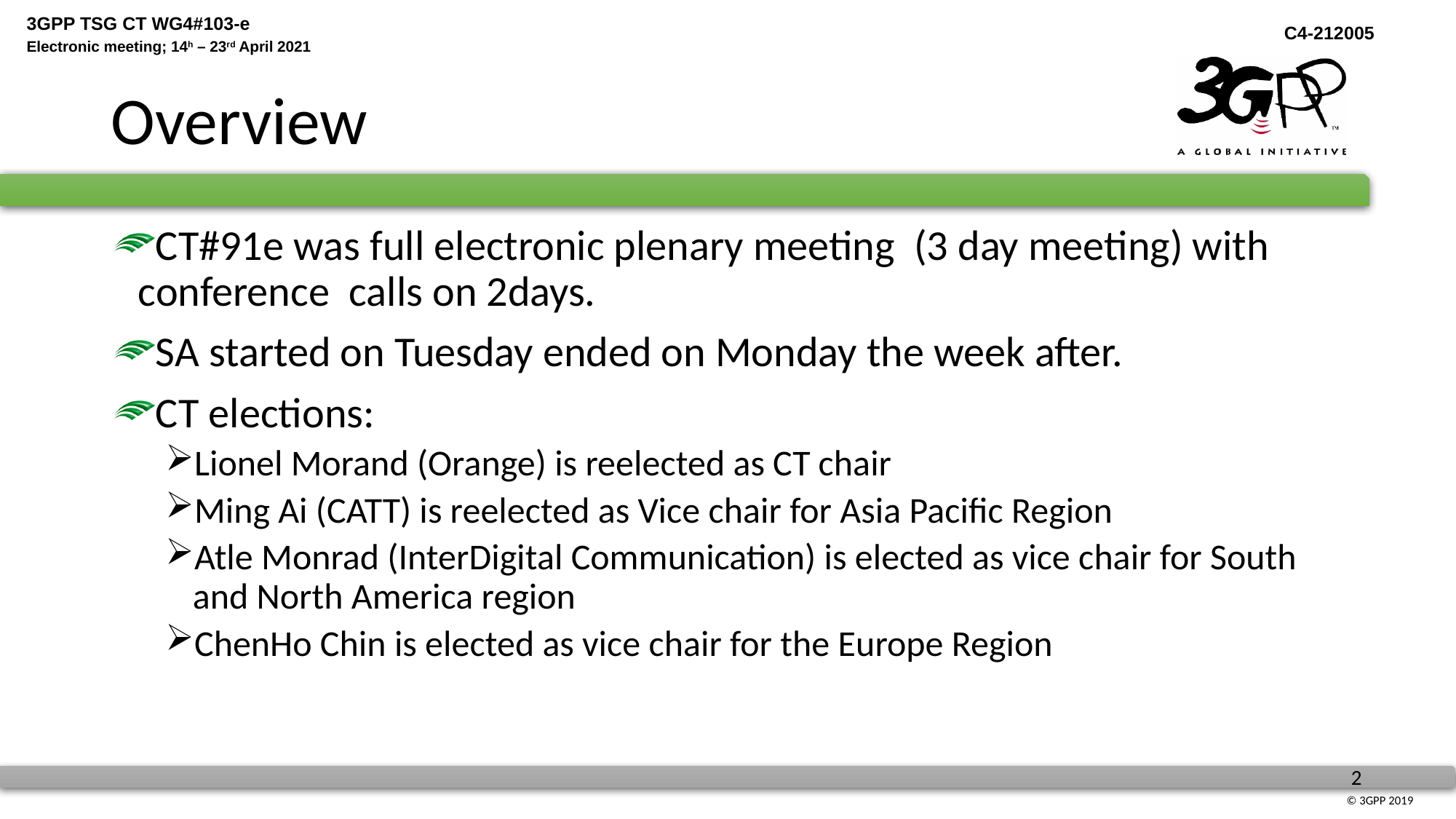

# Overview
CT#91e was full electronic plenary meeting  (3 day meeting) with conference  calls on 2days.
SA started on Tuesday ended on Monday the week after.
CT elections:
Lionel Morand (Orange) is reelected as CT chair
Ming Ai (CATT) is reelected as Vice chair for Asia Pacific Region
Atle Monrad (InterDigital Communication) is elected as vice chair for South and North America region
ChenHo Chin is elected as vice chair for the Europe Region